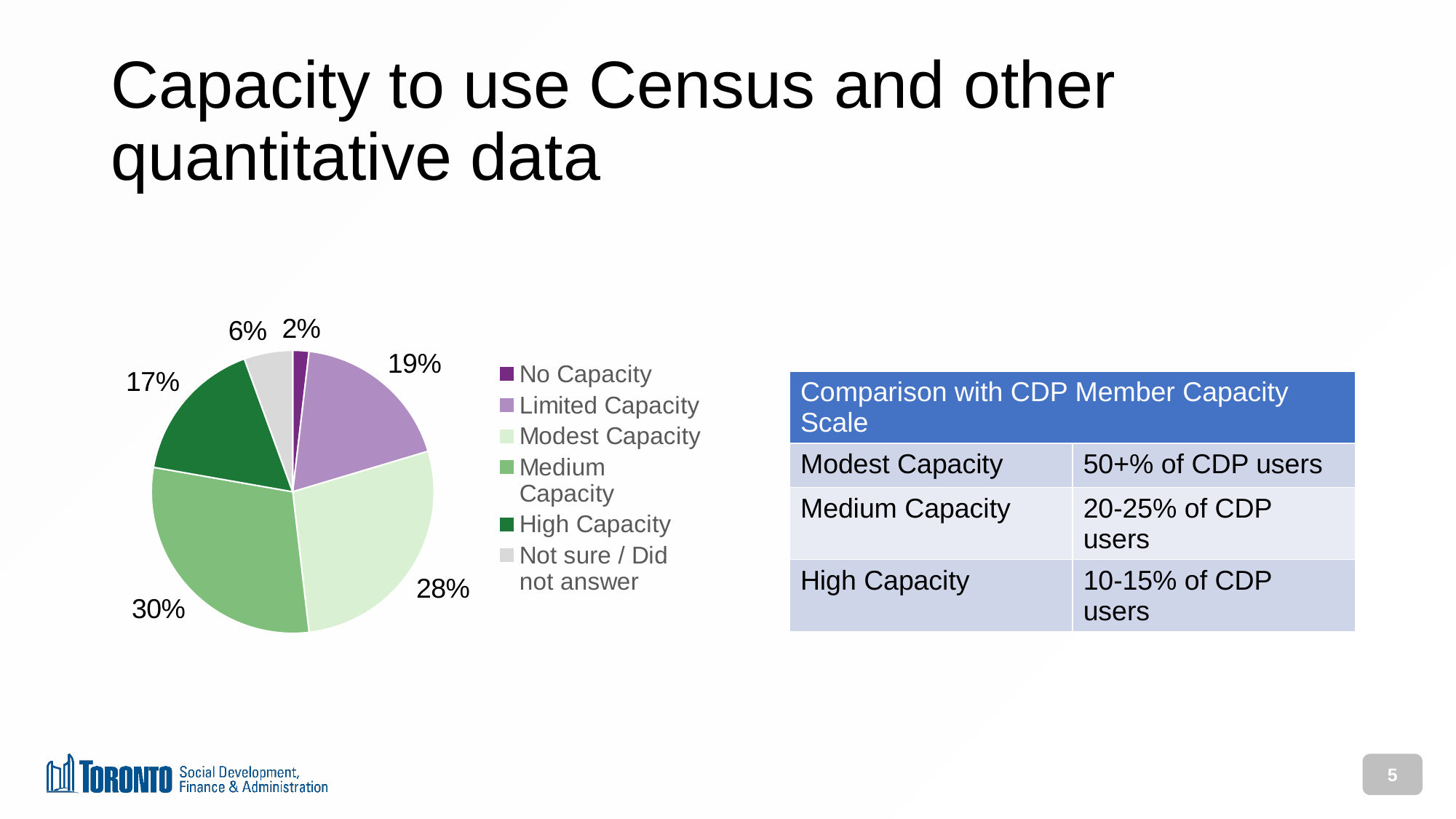

# Capacity to use Census and other quantitative data

### Chart

| Category | Knowledge of Census data |
|---|---|
| No Capacity | 1.0 |
| Limited Capacity | 10.0 |
| Modest Capacity | 15.0 |
| Medium Capacity | 16.0 |
| High Capacity | 9.0 |
| Not sure / Did not answer | 3.0 |
| Comparison with CDP Member Capacity Scale |  |
| --- | --- |
| Modest Capacity | 50+% of CDP users |
| Medium Capacity | 20-25% of CDP users |
| High Capacity | 10-15% of CDP users |
5